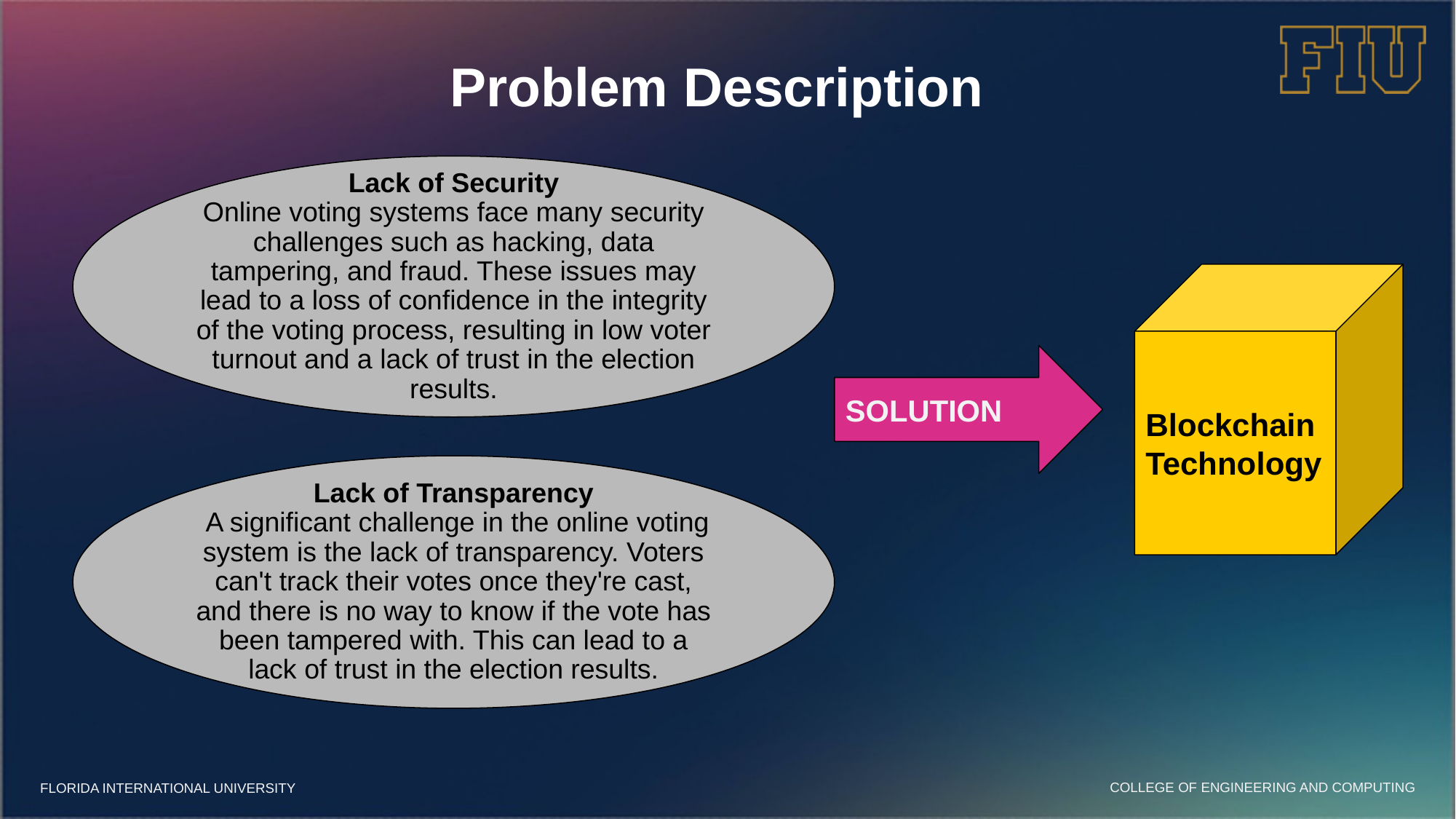

# Problem Description
Lack of Security
Online voting systems face many security challenges such as hacking, data tampering, and fraud. These issues may lead to a loss of confidence in the integrity of the voting process, resulting in low voter turnout and a lack of trust in the election results.
Blockchain Technology
SOLUTION
Lack of Transparency
 A significant challenge in the online voting system is the lack of transparency. Voters can't track their votes once they're cast, and there is no way to know if the vote has been tampered with. This can lead to a lack of trust in the election results.